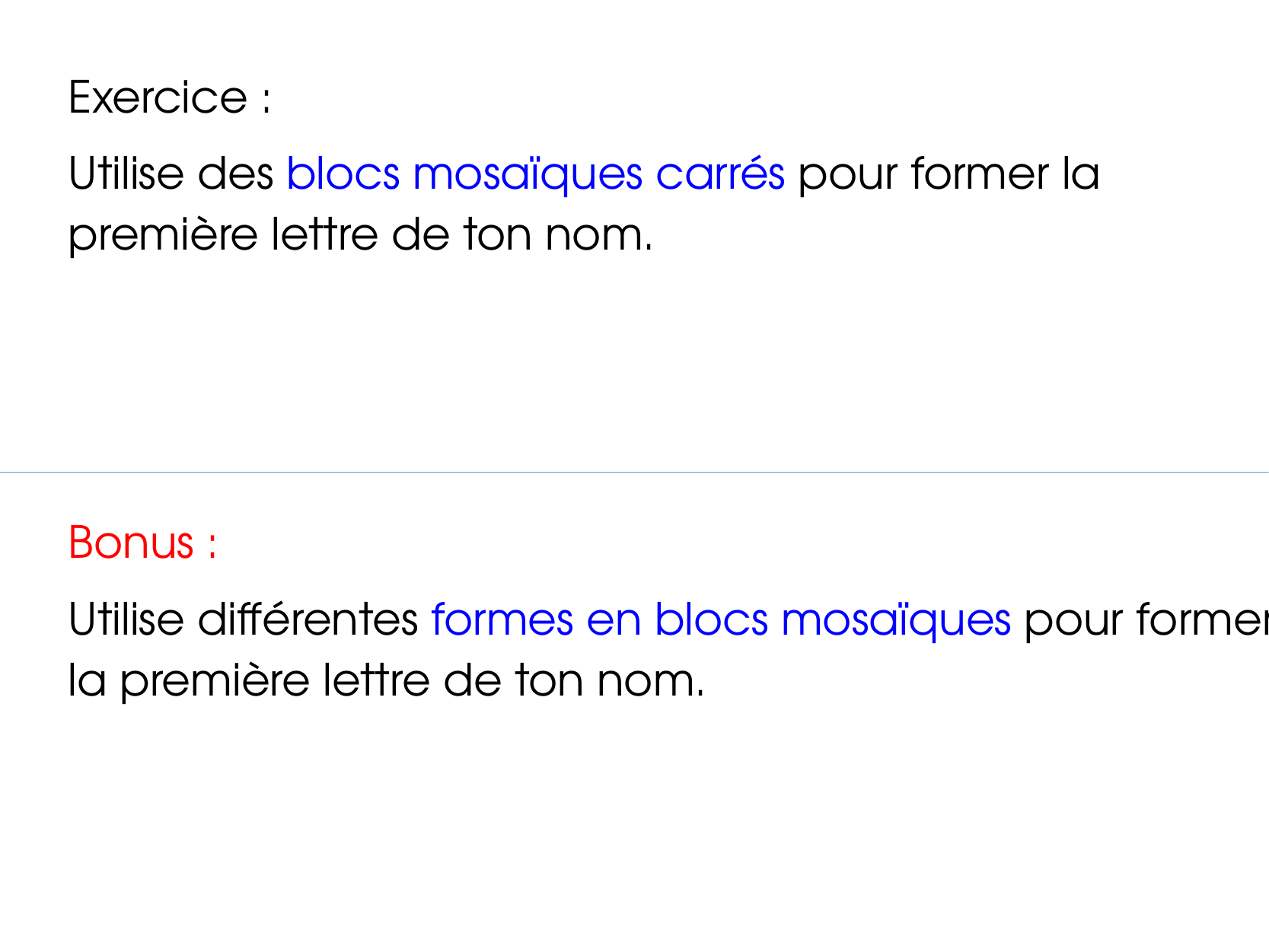

Exercice :
Utilise des blocs mosaïques carrés pour former la première lettre de ton nom.
Bonus :
Utilise différentes formes en blocs mosaïques pour former la première lettre de ton nom.